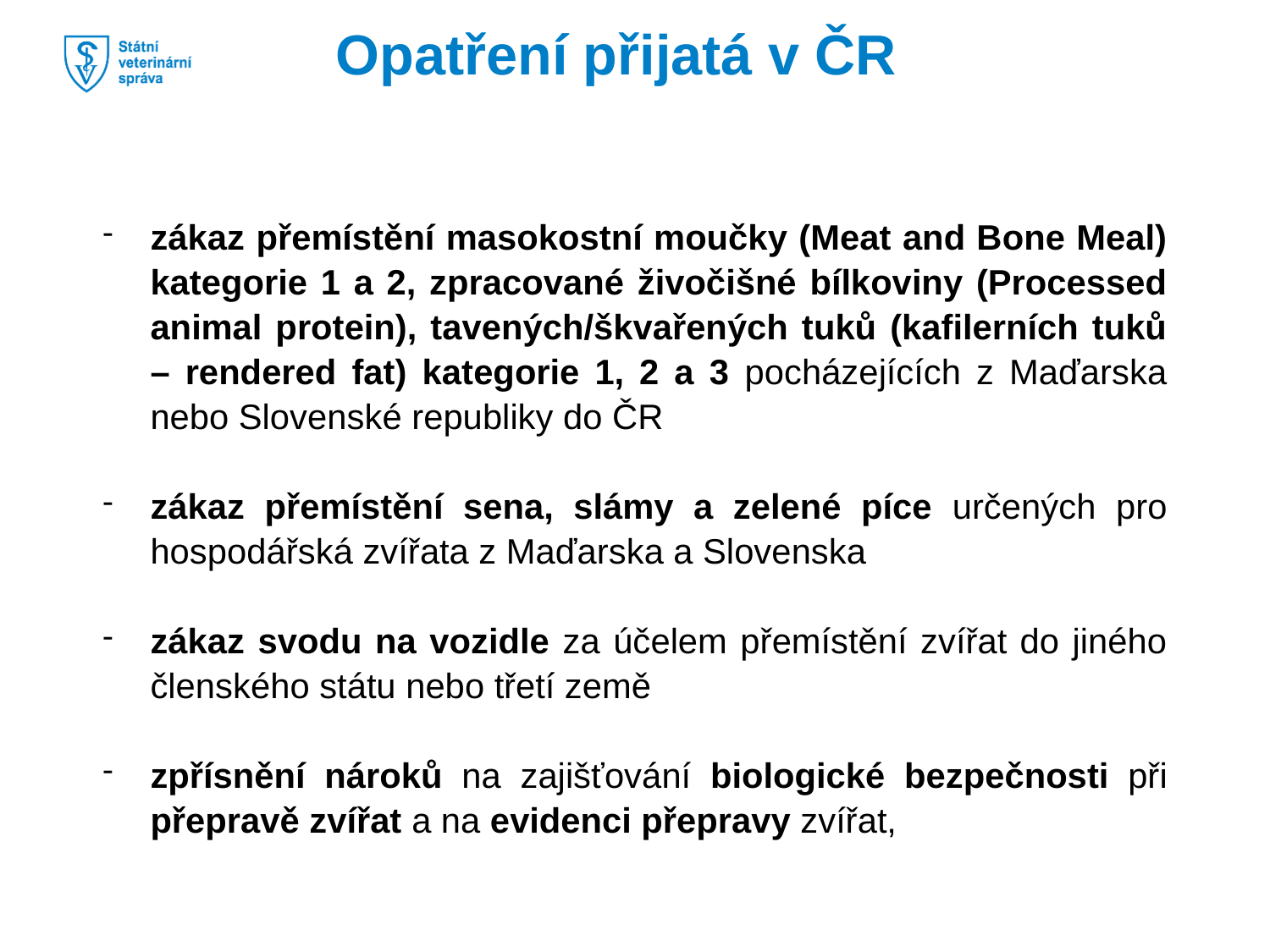

Opatření přijatá v ČR

zákaz přemístění masokostní moučky (Meat and Bone Meal) kategorie 1 a 2, zpracované živočišné bílkoviny (Processed animal protein), tavených/škvařených tuků (kafilerních tuků – rendered fat) kategorie 1, 2 a 3 pocházejících z Maďarska nebo Slovenské republiky do ČR

zákaz přemístění sena, slámy a zelené píce určených pro hospodářská zvířata z Maďarska a Slovenska

zákaz svodu na vozidle za účelem přemístění zvířat do jiného členského státu nebo třetí země

zpřísnění nároků na zajišťování biologické bezpečnosti při přepravě zvířat a na evidenci přepravy zvířat,